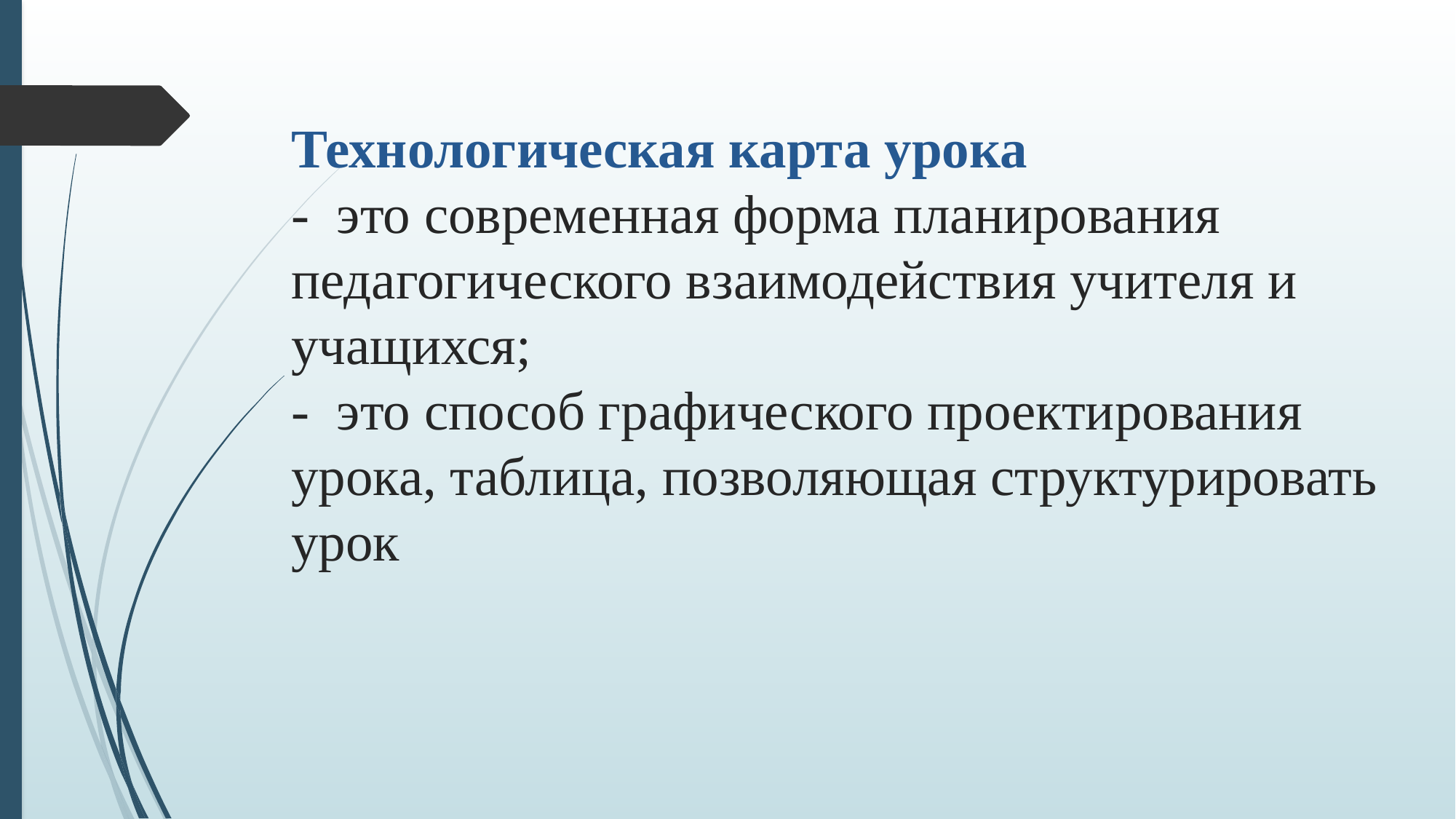

# Технологическая карта урока -  это современная форма планирования педагогического взаимодействия учителя и учащихся; -  это способ графического проектирования урока, таблица, позволяющая структурировать урок